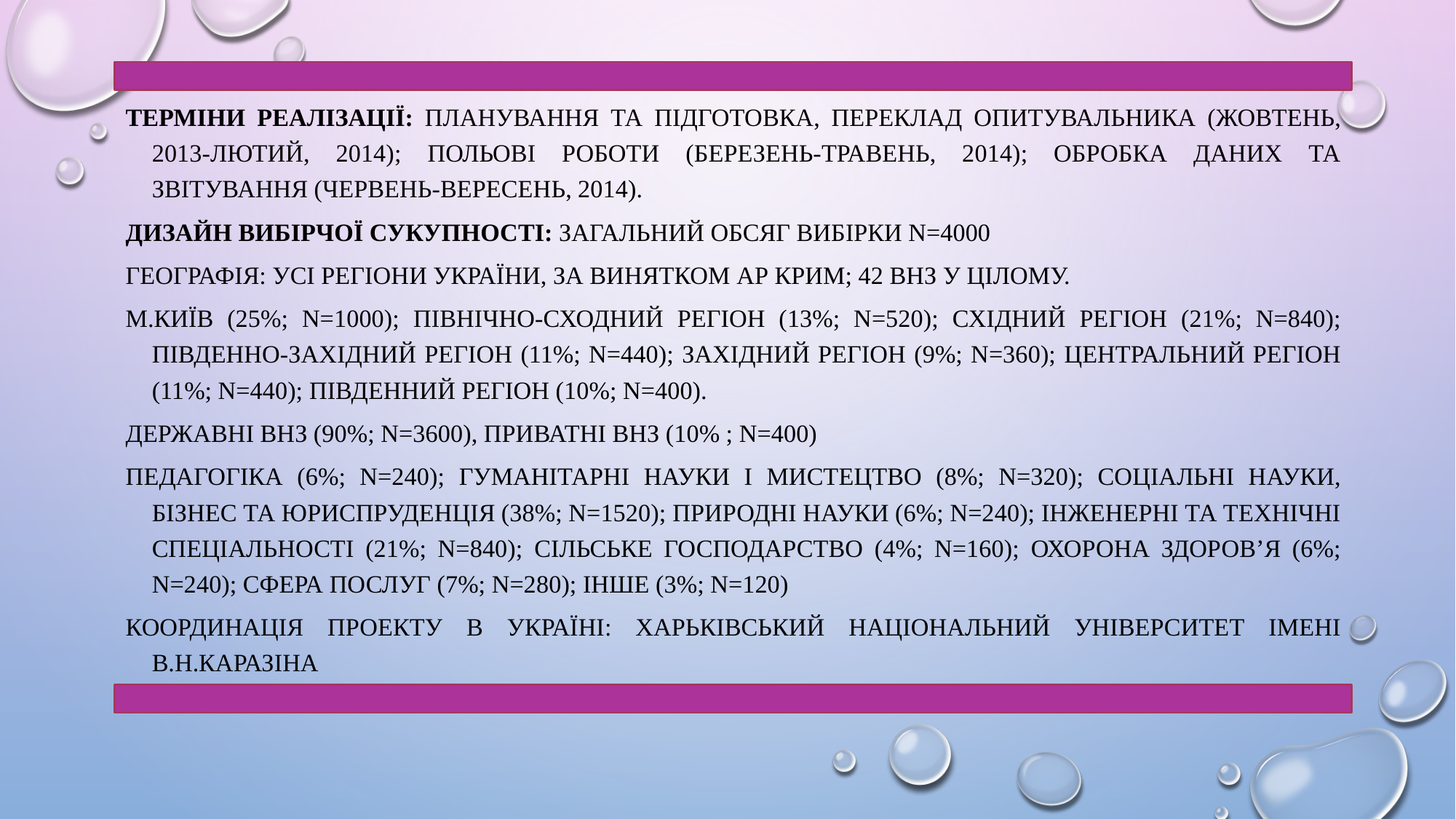

Терміни реалізації: планування та підготовка, переклад опитувальника (жовтень, 2013-лютий, 2014); польові роботи (березень-травень, 2014); обробка даних та звітування (червень-вересень, 2014).
Дизайн вибірчої сукупності: загальний обсяг вибірки N=4000
Географія: усі регіони України, за винятком АР Крим; 42 ВНЗ у цілому.
М.Київ (25%; N=1000); Північно-Сходний регіон (13%; N=520); Східний регіон (21%; N=840); Південно-Західний регіон (11%; N=440); Західний регіон (9%; N=360); Центральний регіон (11%; N=440); Південний регіон (10%; N=400).
Державні ВНЗ (90%; N=3600), приватні ВНЗ (10% ; N=400)
Педагогіка (6%; N=240); Гуманітарні науки і мистецтво (8%; N=320); Соціальні науки, бізнес та юриспруденція (38%; N=1520); Природні науки (6%; N=240); Інженерні та технічні спеціальності (21%; N=840); Сільське господарство (4%; N=160); Охорона здоров’я (6%; N=240); Сфера послуг (7%; N=280); Інше (3%; N=120)
Координація проекту в Україні: Харьківський національний університет імені В.Н.Каразіна